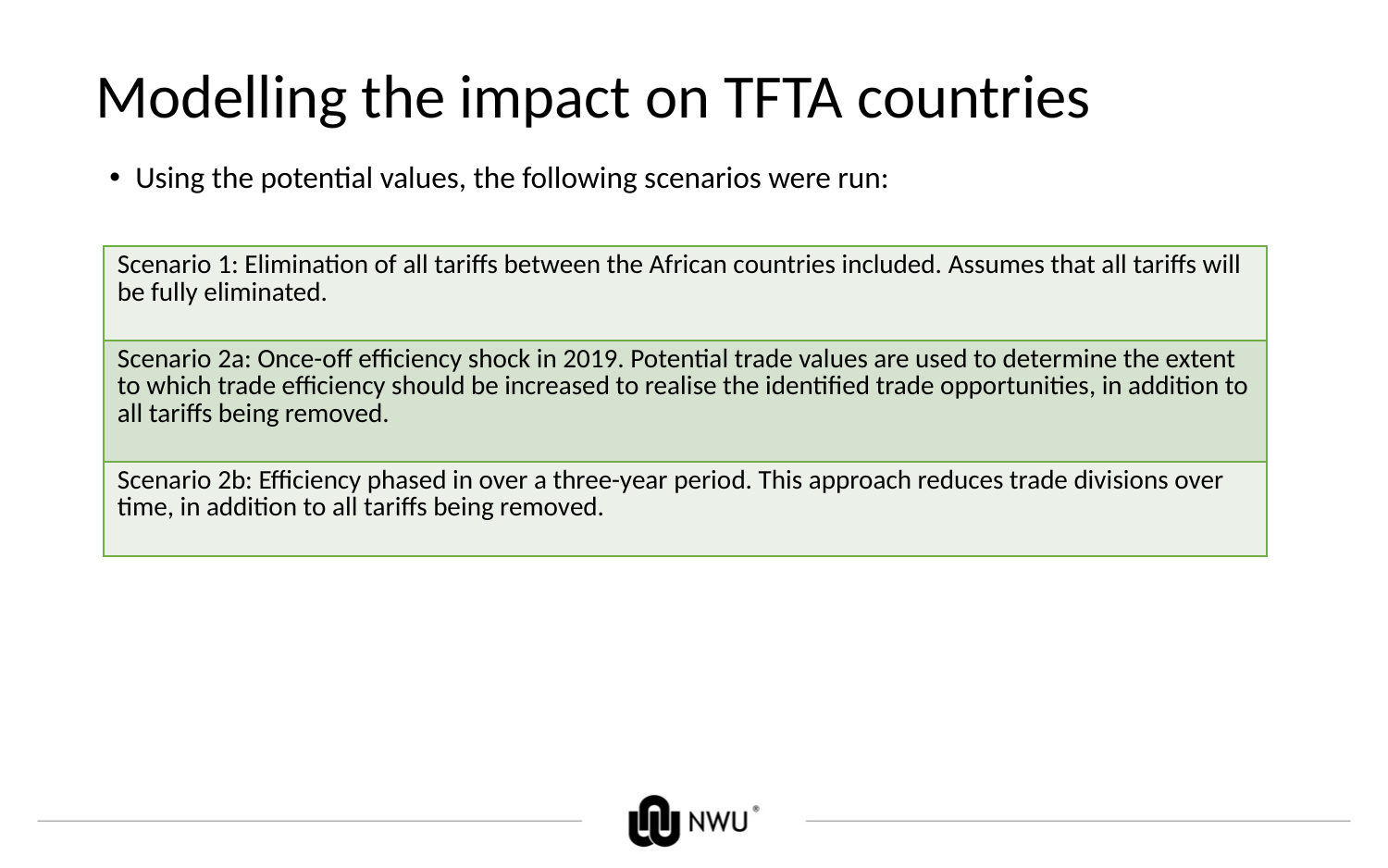

# Modelling the impact on TFTA countries
Using the potential values, the following scenarios were run:

| Scenario 1: Elimination of all tariffs between the African countries included. Assumes that all tariffs will be fully eliminated. |
| --- |
| Scenario 2a: Once-off efficiency shock in 2019. Potential trade values are used to determine the extent to which trade efficiency should be increased to realise the identified trade opportunities, in addition to all tariffs being removed. |
| Scenario 2b: Efficiency phased in over a three-year period. This approach reduces trade divisions over time, in addition to all tariffs being removed. |